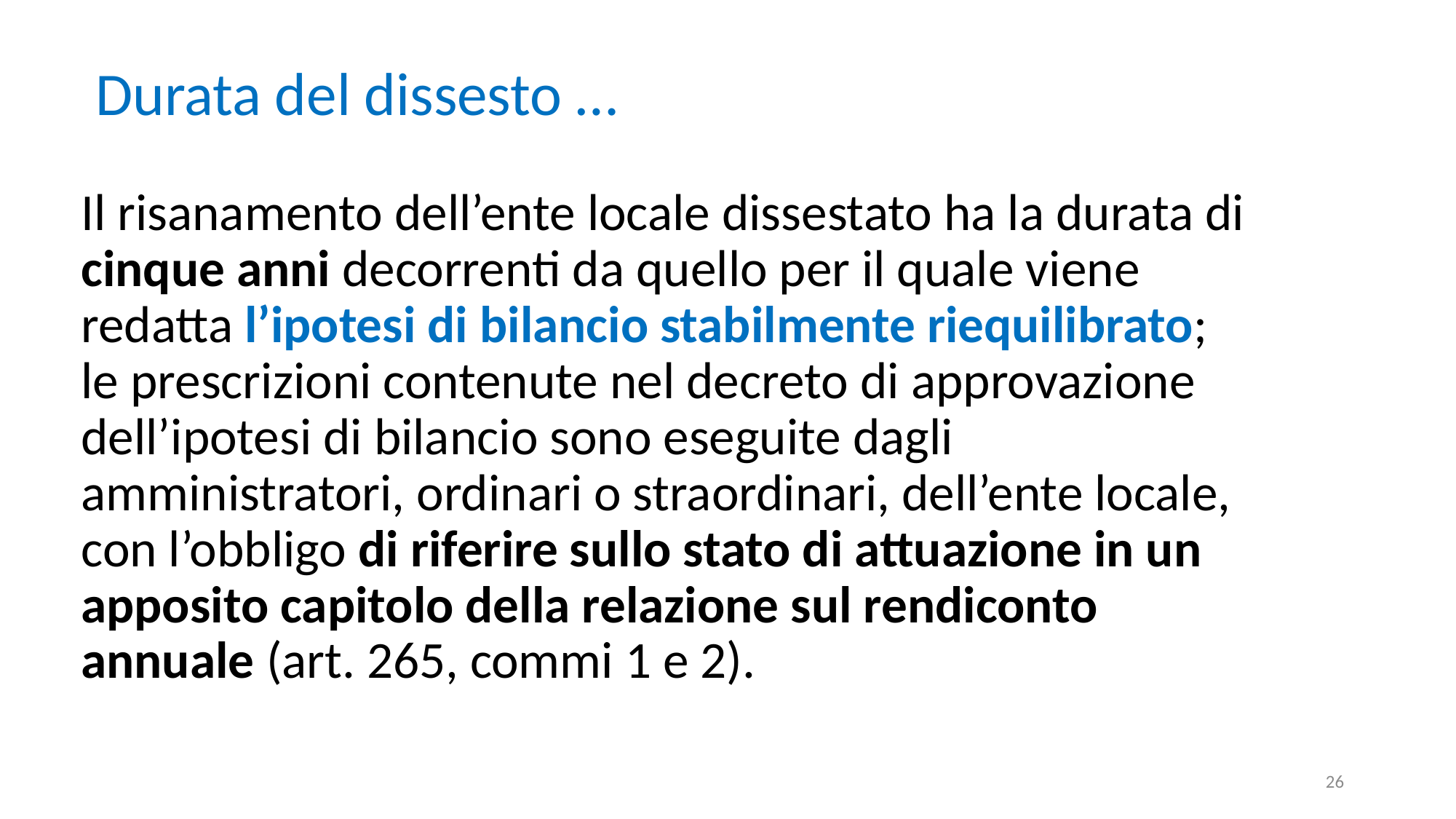

Durata del dissesto …

Il risanamento dell’ente locale dissestato ha la durata di cinque anni decorrenti da quello per il quale viene redatta l’ipotesi di bilancio stabilmente riequilibrato; le prescrizioni contenute nel decreto di approvazione dell’ipotesi di bilancio sono eseguite dagli amministratori, ordinari o straordinari, dell’ente locale, con l’obbligo di riferire sullo stato di attuazione in un apposito capitolo della relazione sul rendiconto annuale (art. 265, commi 1 e 2).

26